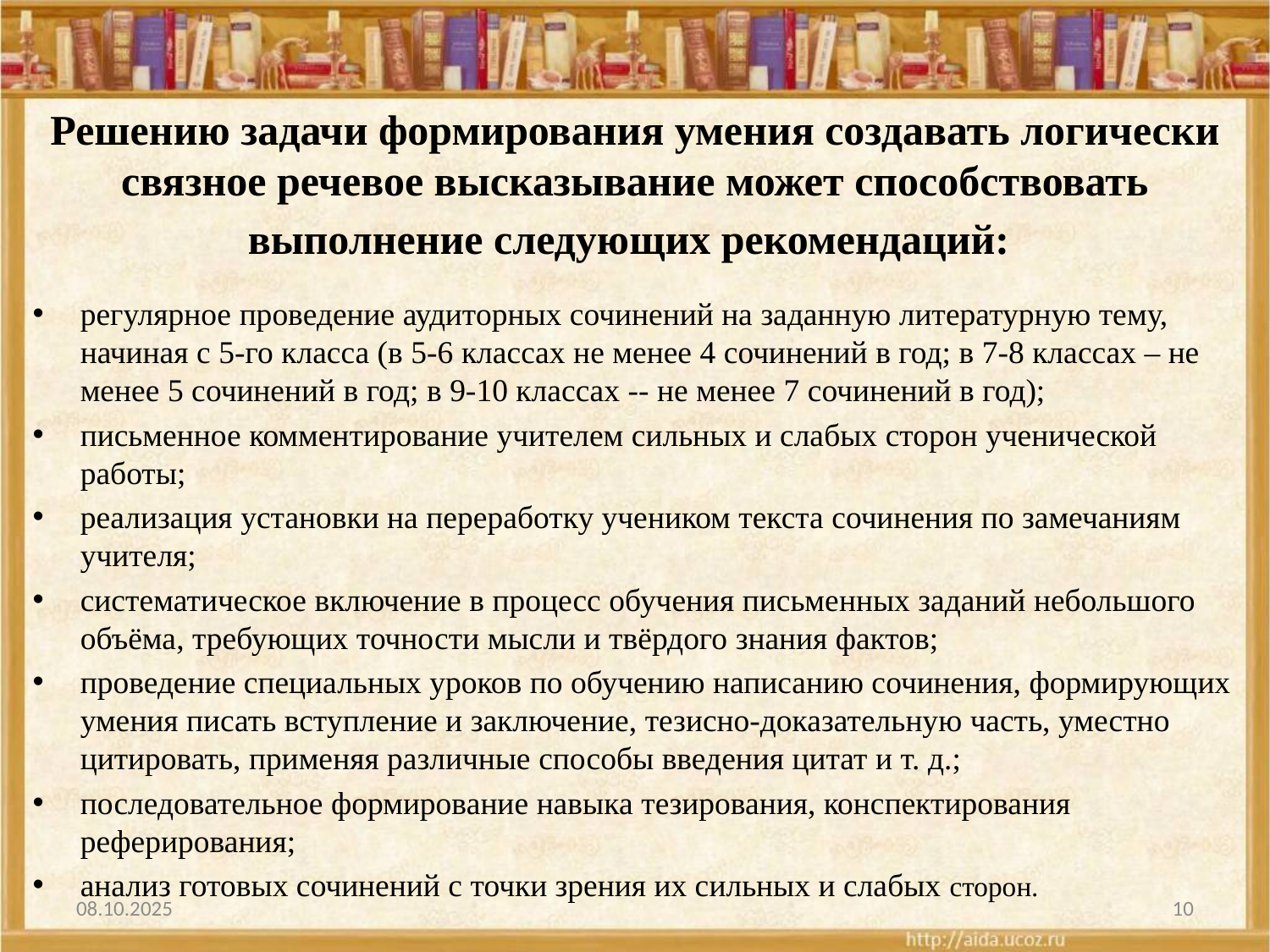

# Решению задачи формирования умения создавать логически связное речевое высказывание может способствовать выполнение следующих рекомендаций:
регулярное проведение аудиторных сочинений на заданную литературную тему, начиная с 5-го класса (в 5-6 классах не менее 4 сочинений в год; в 7-8 классах – не менее 5 сочинений в год; в 9-10 классах -- не менее 7 сочинений в год);
письменное комментирование учителем сильных и слабых сторон ученической работы;
реализация установки на переработку учеником текста сочинения по замечаниям учителя;
систематическое включение в процесс обучения письменных заданий небольшого объёма, требующих точности мысли и твёрдого знания фактов;
проведение специальных уроков по обучению написанию сочинения, формирующих умения писать вступление и заключение, тезисно-доказательную часть, уместно цитировать, применяя различные способы введения цитат и т. д.;
последовательное формирование навыка тезирования, конспектирования реферирования;
анализ готовых сочинений с точки зрения их сильных и слабых сторон.

08.10.2025
10